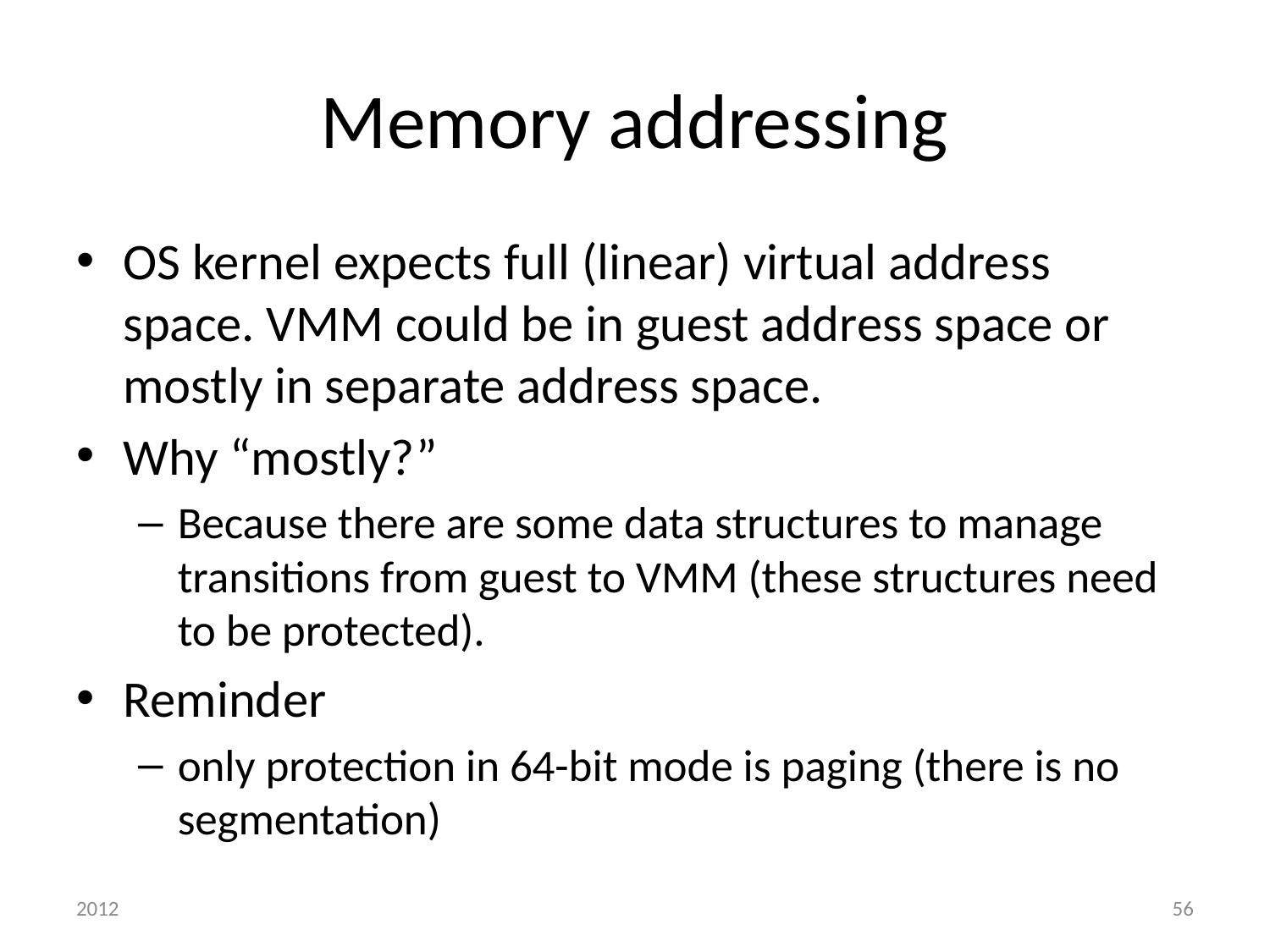

# Memory addressing
OS kernel expects full (linear) virtual address space. VMM could be in guest address space or mostly in separate address space.
Why “mostly?”
Because there are some data structures to manage transitions from guest to VMM (these structures need to be protected).
Reminder
only protection in 64-bit mode is paging (there is no segmentation)

2012

56